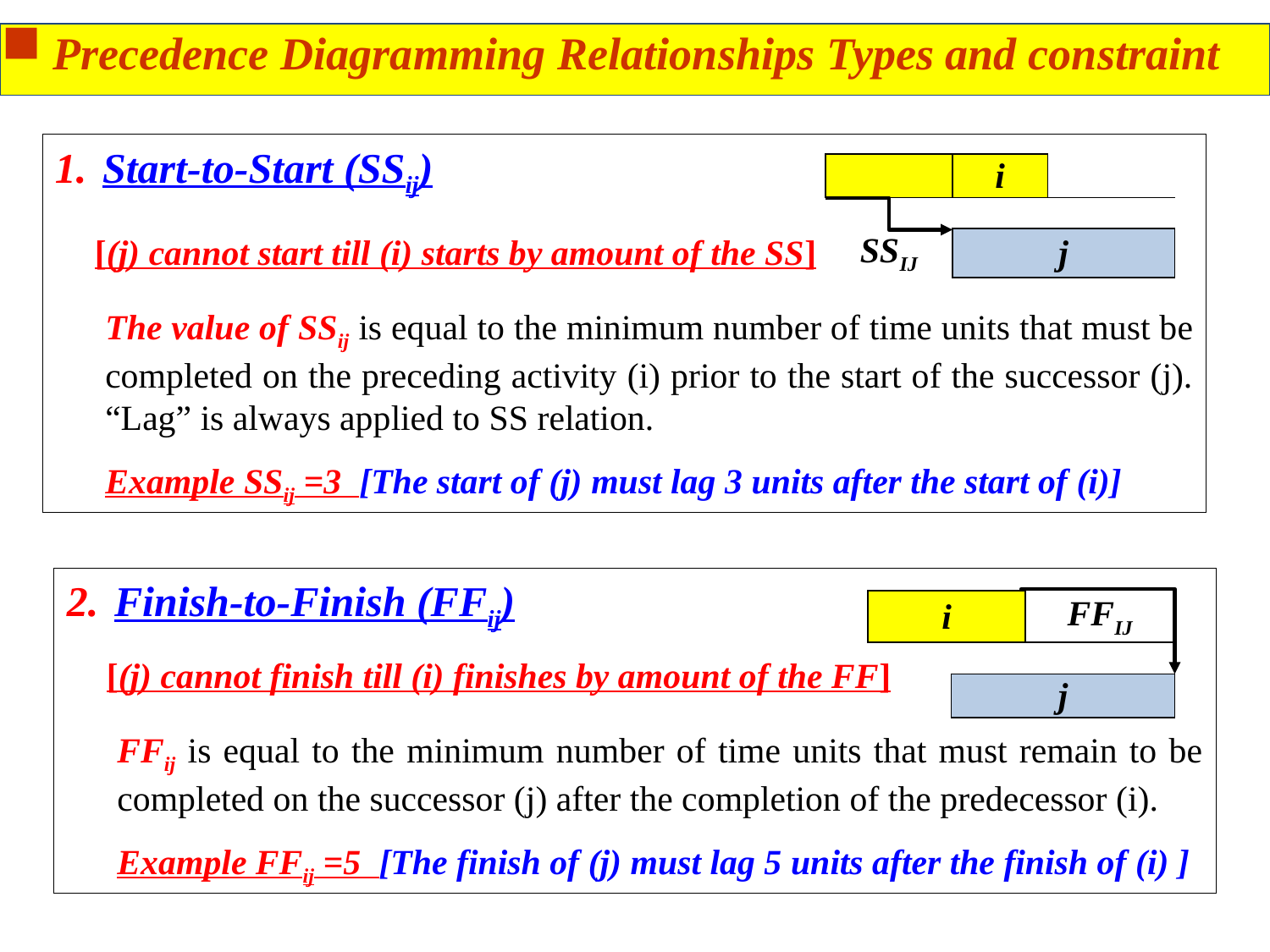

Precedence Diagramming Relationships Types and constraint
Start-to-Start (SSij)
[(j) cannot start till (i) starts by amount of the SS]
The value of SSij is equal to the minimum number of time units that must be completed on the preceding activity (i) prior to the start of the successor (j). “Lag” is always applied to SS relation.
Example SSij =3  [The start of (j) must lag 3 units after the start of (i)]
|  | i |  |
| --- | --- | --- |
|  |  |  |
| SSIJ | j |  |
Finish-to-Finish (FFij)
[(j) cannot finish till (i) finishes by amount of the FF]
FFij is equal to the minimum number of time units that must remain to be completed on the successor (j) after the completion of the predecessor (i).
Example FFij =5  [The finish of (j) must lag 5 units after the finish of (i) ]
| i |  | FFIJ |
| --- | --- | --- |
|  |  |  |
|  | j |  |